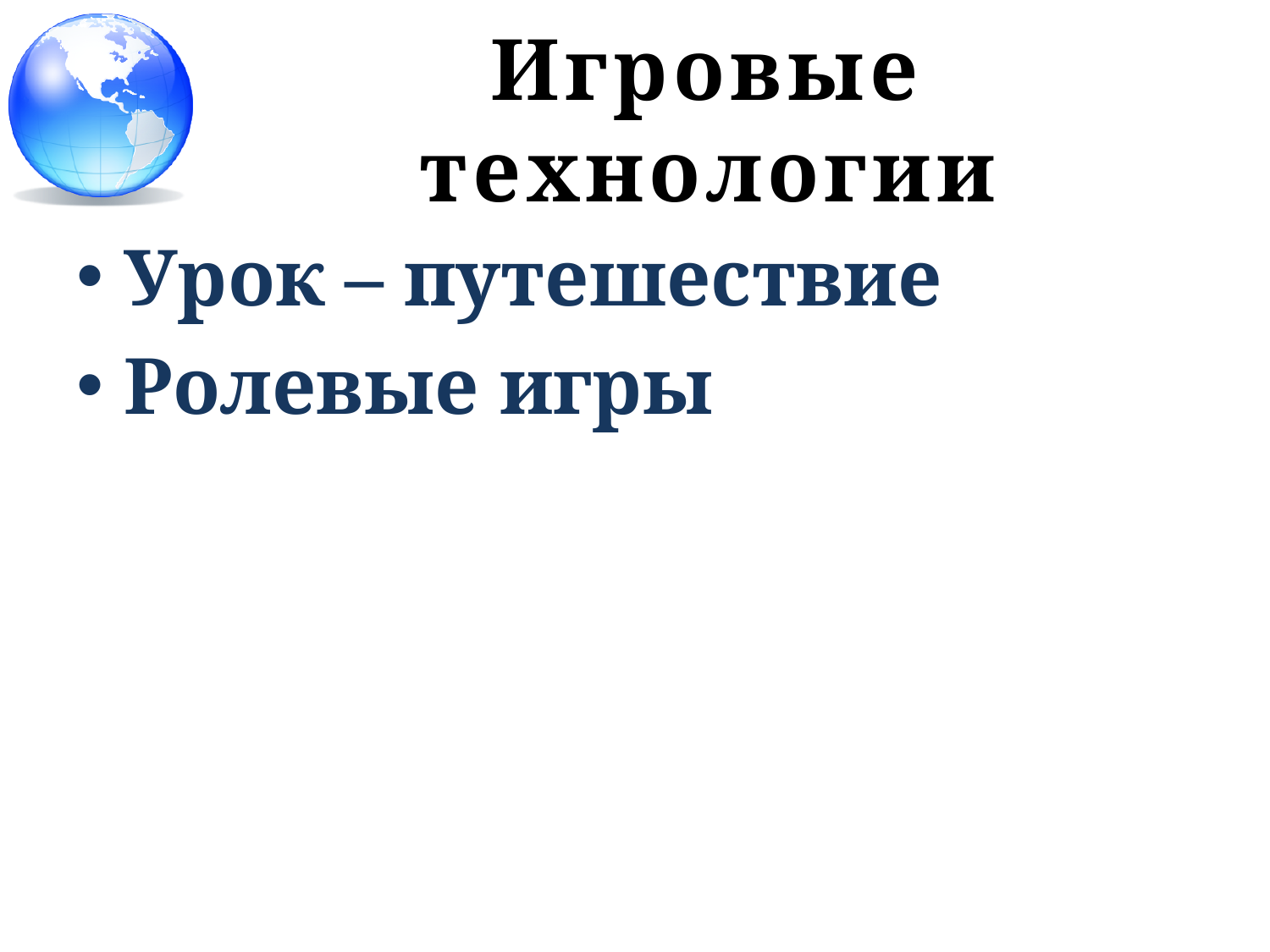

# Игровые технологии
Урок – путешествие
Ролевые игры